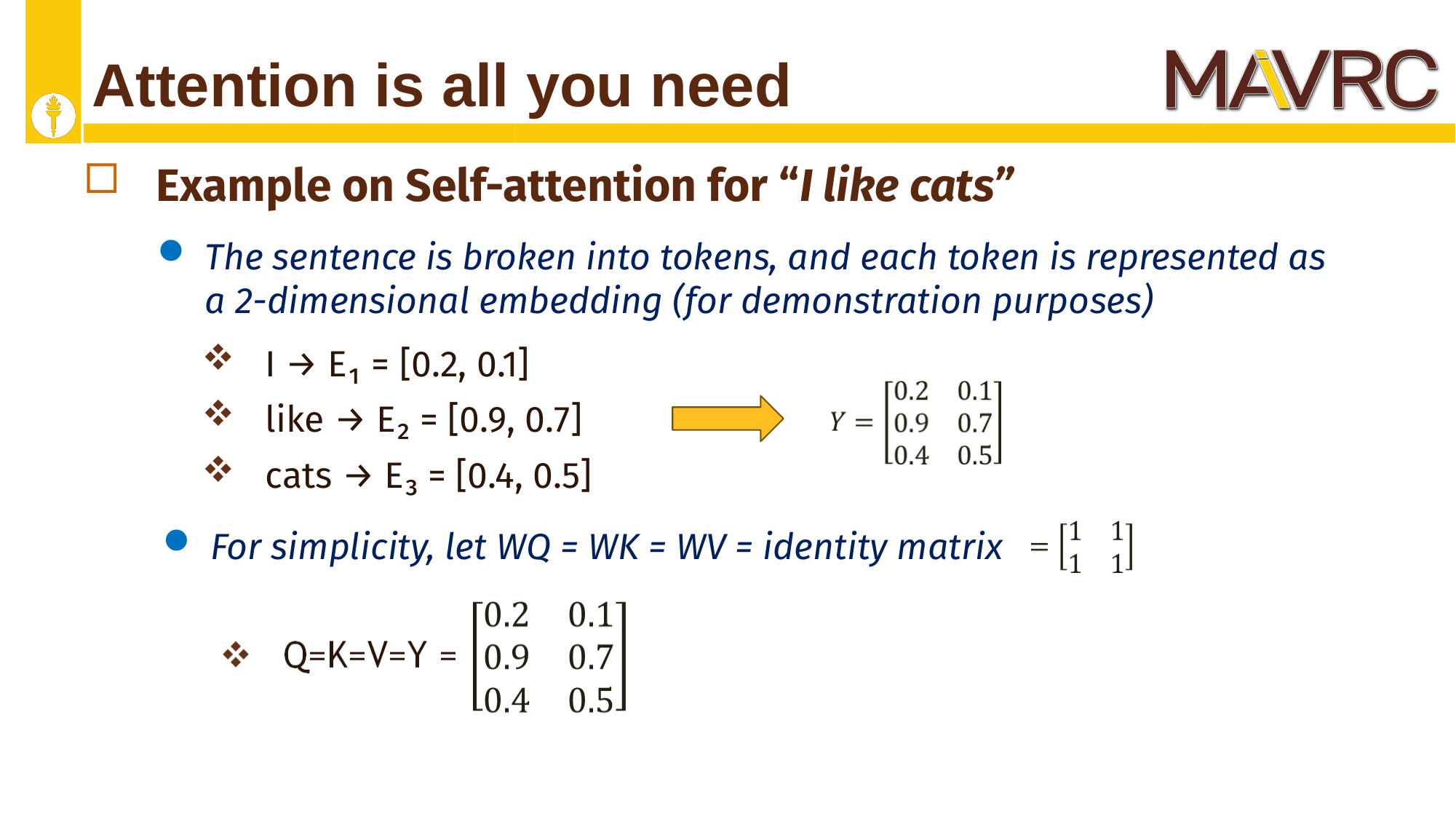

# Attention is all you need
Example on Self-attention for “I like cats”
The sentence is broken into tokens, and each token is represented as a 2-dimensional embedding (for demonstration purposes)
I → E₁ = [0.2, 0.1]
like → E₂ = [0.9, 0.7]
cats → E₃ = [0.4, 0.5]

For simplicity, let WQ = WK = WV = identity matrix